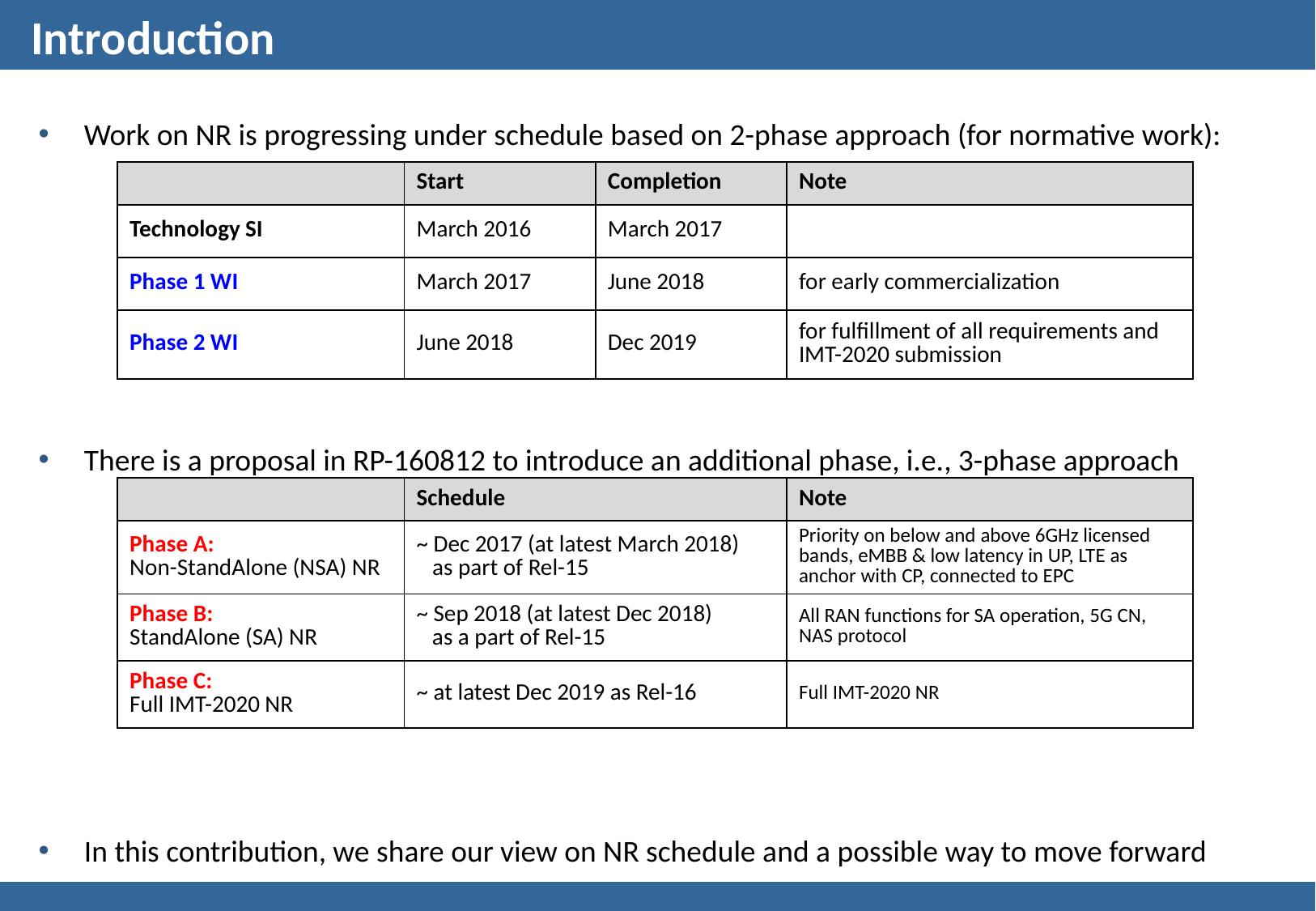

# Introduction
Work on NR is progressing under schedule based on 2-phase approach (for normative work):

There is a proposal in RP-160812 to introduce an additional phase, i.e., 3-phase approach

In this contribution, we share our view on NR schedule and a possible way to move forward
|  | Start | Completion | Note |
| --- | --- | --- | --- |
| Technology SI | March 2016 | March 2017 |  |
| Phase 1 WI | March 2017 | June 2018 | for early commercialization |
| Phase 2 WI | June 2018 | Dec 2019 | for fulfillment of all requirements and IMT-2020 submission |
|  | Schedule | Note |
| --- | --- | --- |
| Phase A: Non-StandAlone (NSA) NR | ~ Dec 2017 (at latest March 2018) as part of Rel-15 | Priority on below and above 6GHz licensed bands, eMBB & low latency in UP, LTE as anchor with CP, connected to EPC |
| Phase B: StandAlone (SA) NR | ~ Sep 2018 (at latest Dec 2018) as a part of Rel-15 | All RAN functions for SA operation, 5G CN, NAS protocol |
| Phase C: Full IMT-2020 NR | ~ at latest Dec 2019 as Rel-16 | Full IMT-2020 NR |